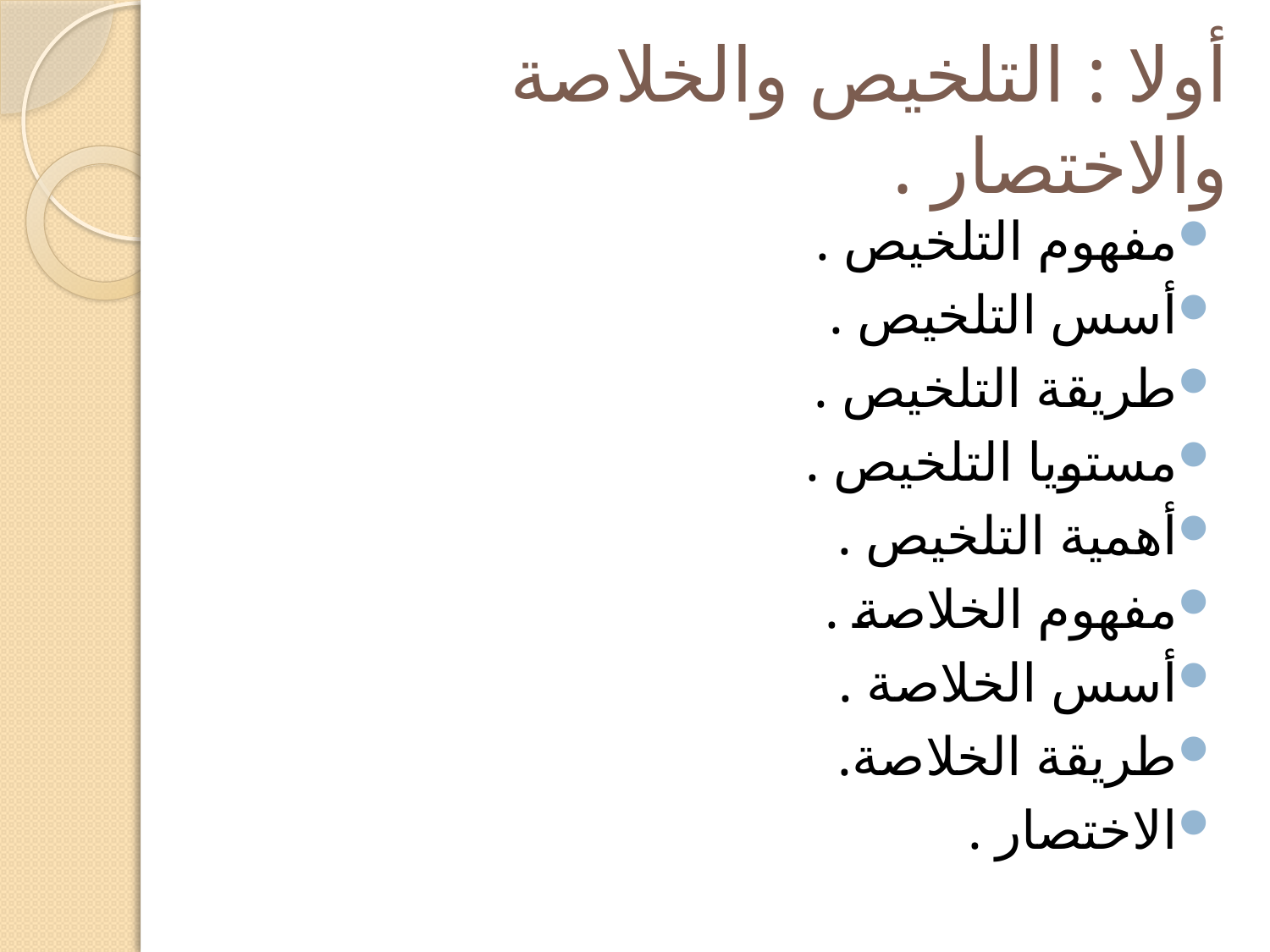

# أولا : التلخيص والخلاصة والاختصار .
مفهوم التلخيص .
أسس التلخيص .
طريقة التلخيص .
مستويا التلخيص .
أهمية التلخيص .
مفهوم الخلاصة .
أسس الخلاصة .
طريقة الخلاصة.
الاختصار .